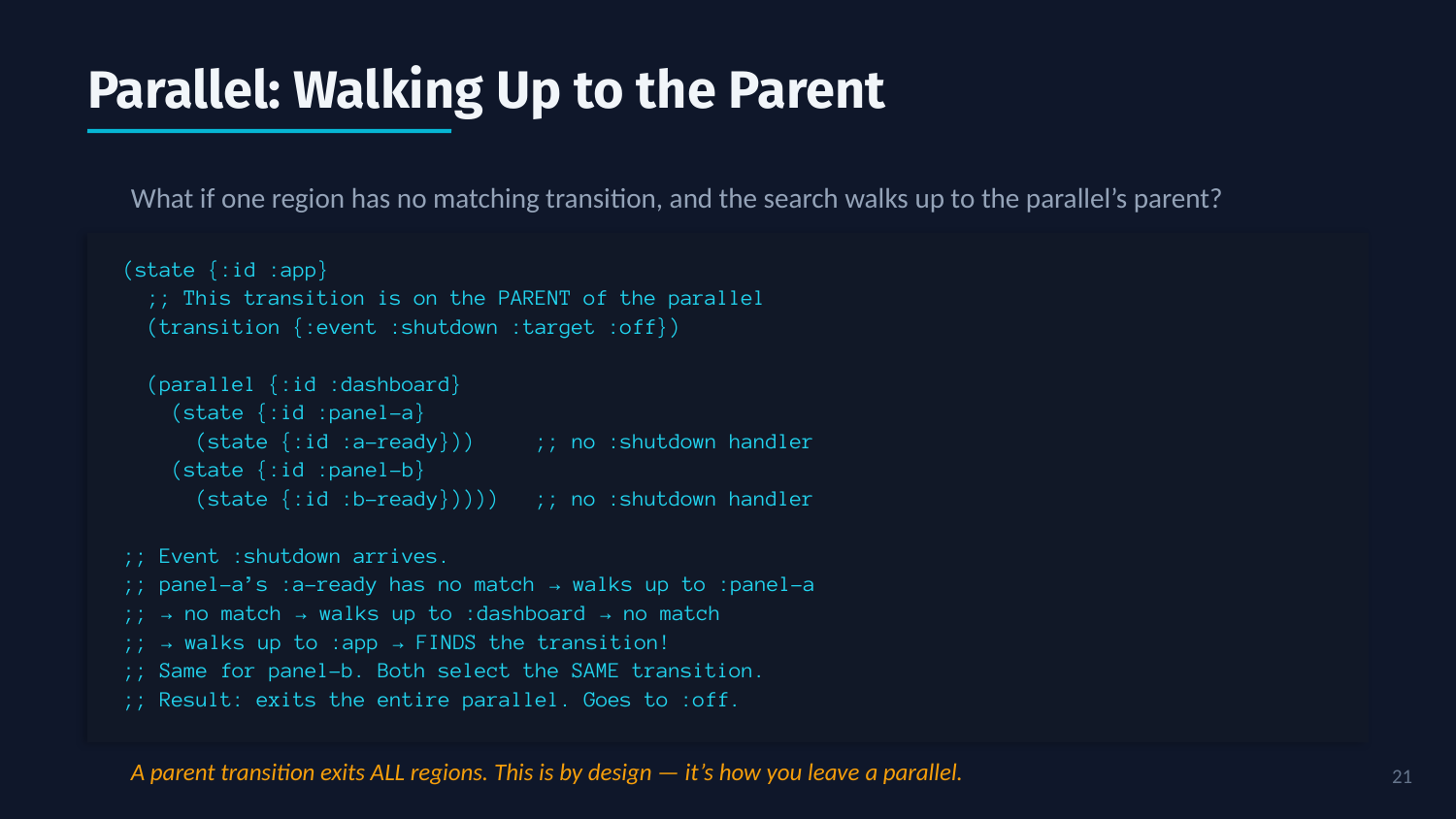

Parallel: Walking Up to the Parent

What if one region has no matching transition, and the search walks up to the parallel’s parent?

(state {:id :app}
  ;; This transition is on the PARENT of the parallel
  (transition {:event :shutdown :target :off})

  (parallel {:id :dashboard}
    (state {:id :panel-a}
      (state {:id :a-ready}))     ;; no :shutdown handler
    (state {:id :panel-b}
      (state {:id :b-ready}))))   ;; no :shutdown handler

;; Event :shutdown arrives.
;; panel-a’s :a-ready has no match → walks up to :panel-a
;; → no match → walks up to :dashboard → no match
;; → walks up to :app → FINDS the transition!
;; Same for panel-b. Both select the SAME transition.
;; Result: exits the entire parallel. Goes to :off.
A parent transition exits ALL regions. This is by design — it’s how you leave a parallel.
21